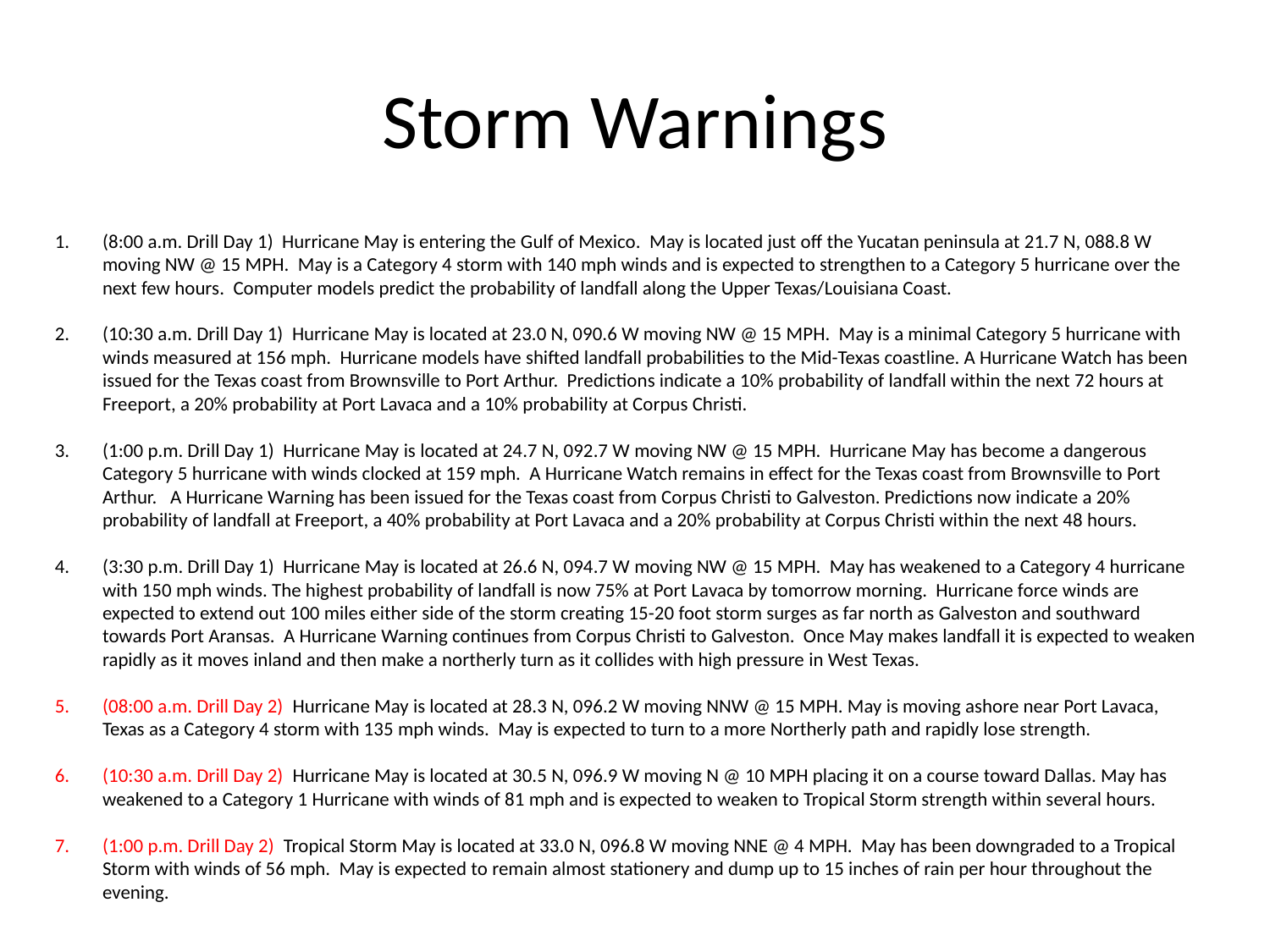

# Storm Warnings
(8:00 a.m. Drill Day 1)  Hurricane May is entering the Gulf of Mexico.  May is located just off the Yucatan peninsula at 21.7 N, 088.8 W moving NW @ 15 MPH.  May is a Category 4 storm with 140 mph winds and is expected to strengthen to a Category 5 hurricane over the next few hours.  Computer models predict the probability of landfall along the Upper Texas/Louisiana Coast.

(10:30 a.m. Drill Day 1)  Hurricane May is located at 23.0 N, 090.6 W moving NW @ 15 MPH.  May is a minimal Category 5 hurricane with winds measured at 156 mph.  Hurricane models have shifted landfall probabilities to the Mid-Texas coastline. A Hurricane Watch has been issued for the Texas coast from Brownsville to Port Arthur.  Predictions indicate a 10% probability of landfall within the next 72 hours at Freeport, a 20% probability at Port Lavaca and a 10% probability at Corpus Christi.

(1:00 p.m. Drill Day 1)  Hurricane May is located at 24.7 N, 092.7 W moving NW @ 15 MPH.  Hurricane May has become a dangerous Category 5 hurricane with winds clocked at 159 mph.  A Hurricane Watch remains in effect for the Texas coast from Brownsville to Port Arthur.   A Hurricane Warning has been issued for the Texas coast from Corpus Christi to Galveston. Predictions now indicate a 20% probability of landfall at Freeport, a 40% probability at Port Lavaca and a 20% probability at Corpus Christi within the next 48 hours.

(3:30 p.m. Drill Day 1)  Hurricane May is located at 26.6 N, 094.7 W moving NW @ 15 MPH.  May has weakened to a Category 4 hurricane with 150 mph winds. The highest probability of landfall is now 75% at Port Lavaca by tomorrow morning.  Hurricane force winds are expected to extend out 100 miles either side of the storm creating 15-20 foot storm surges as far north as Galveston and southward towards Port Aransas.  A Hurricane Warning continues from Corpus Christi to Galveston.  Once May makes landfall it is expected to weaken rapidly as it moves inland and then make a northerly turn as it collides with high pressure in West Texas.

(08:00 a.m. Drill Day 2)  Hurricane May is located at 28.3 N, 096.2 W moving NNW @ 15 MPH. May is moving ashore near Port Lavaca, Texas as a Category 4 storm with 135 mph winds.  May is expected to turn to a more Northerly path and rapidly lose strength.

(10:30 a.m. Drill Day 2)  Hurricane May is located at 30.5 N, 096.9 W moving N @ 10 MPH placing it on a course toward Dallas. May has weakened to a Category 1 Hurricane with winds of 81 mph and is expected to weaken to Tropical Storm strength within several hours.

(1:00 p.m. Drill Day 2)  Tropical Storm May is located at 33.0 N, 096.8 W moving NNE @ 4 MPH.  May has been downgraded to a Tropical Storm with winds of 56 mph.  May is expected to remain almost stationery and dump up to 15 inches of rain per hour throughout the evening.